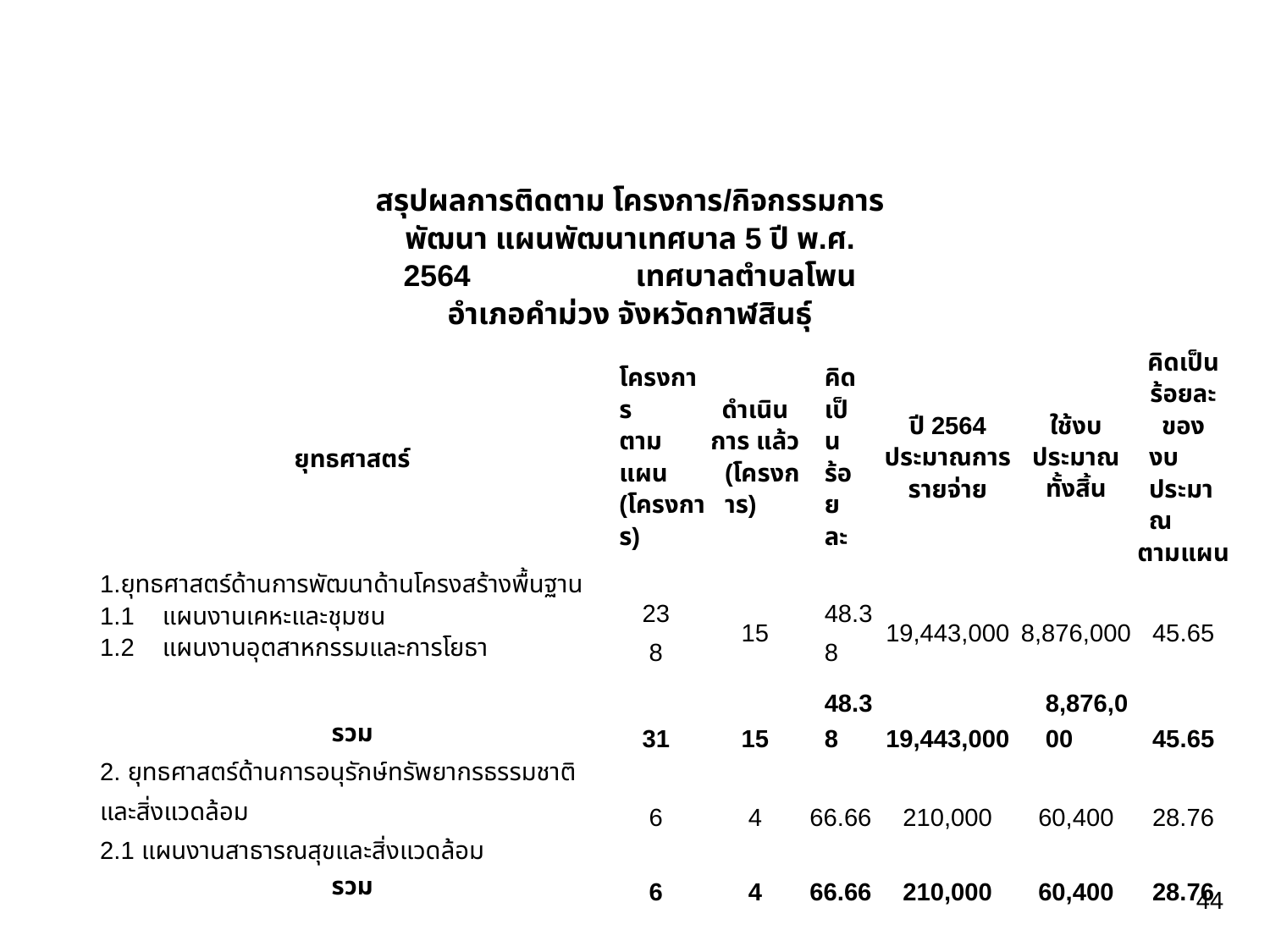

สรุปผลการติดตาม โครงการ/กิจกรรมการพัฒนา แผนพัฒนาเทศบาล 5 ปี พ.ศ. 2564                    เทศบาลตำบลโพน อำเภอคำม่วง จังหวัดกาฬสินธุ์
| ยุทธศาสตร์ | โครงการ ตามแผน (โครงการ) | ดำเนินการ แล้ว (โครงการ) | คิดเป็น ร้อยละ | ปี 2564 ประมาณการ รายจ่าย | ใช้งบประมาณ ทั้งสิ้น | คิดเป็น ร้อยละของ งบประมาณ ตามแผน |
| --- | --- | --- | --- | --- | --- | --- |
| 1.ยุทธศาสตร์ด้านการพัฒนาด้านโครงสร้างพื้นฐาน 1.1 แผนงานเคหะและชุมซน 1.2 แผนงานอุตสาหกรรมและการโยธา | 23 8 | 15 | 48.38 | 19,443,000 | 8,876,000 | 45.65 |
| รวม | 31 | 15 | 48.38 | 19,443,000 | 8,876,000 | 45.65 |
| 2. ยุทธศาสตร์ด้านการอนุรักษ์ทรัพยากรธรรมชาติและสิ่งแวดล้อม 2.1 แผนงานสาธารณสุขและสิ่งแวดล้อม | 6 | 4 | 66.66 | 210,000 | 60,400 | 28.76 |
| รวม | 6 | 4 | 66.66 | 210,000 | 60,400 | 28.76 |
44